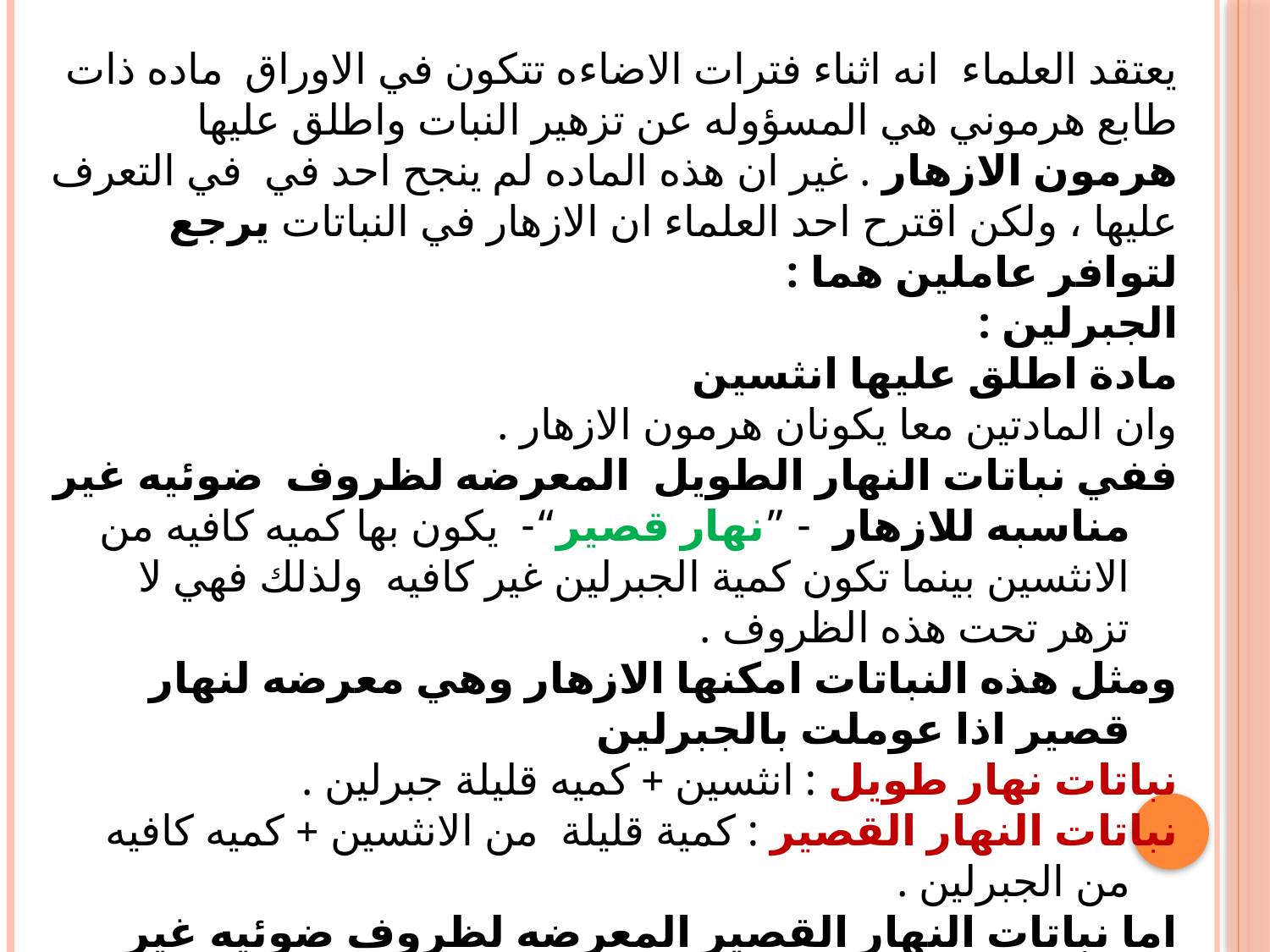

يعتقد العلماء  انه اثناء فترات الاضاءه تتكون في الاوراق  ماده ذات طابع هرموني هي المسؤوله عن تزهير النبات واطلق عليها  هرمون الازهار . غير ان هذه الماده لم ينجح احد في  في التعرف عليها ، ولكن اقترح احد العلماء ان الازهار في النباتات يرجع لتوافر عاملين هما :
الجبرلين :
مادة اطلق عليها انثسين
وان المادتين معا يكونان هرمون الازهار .
ففي نباتات النهار الطويل  المعرضه لظروف  ضوئيه غير مناسبه للازهار  - ”نهار قصير“-  يكون بها كميه كافيه من الانثسين بينما تكون كمية الجبرلين غير كافيه  ولذلك فهي لا تزهر تحت هذه الظروف .
ومثل هذه النباتات امكنها الازهار وهي معرضه لنهار قصير اذا عوملت بالجبرلين
نباتات نهار طويل : انثسين + كميه قليلة جبرلين .
نباتات النهار القصير : كمية قليلة  من الانثسين + كميه كافيه من الجبرلين .
اما نباتات النهار القصير المعرضه لظروف ضوئيه غير مناسبه للازهار – نهار طويل – فانها تحتوي على كميه مناسبه من الجبرلين بينما تكون كمية الانثسين  غير كافيه  ولهذا فهي لاتزهر تحت هذه الظروف  حتى لو عوملت بالجبرلين .